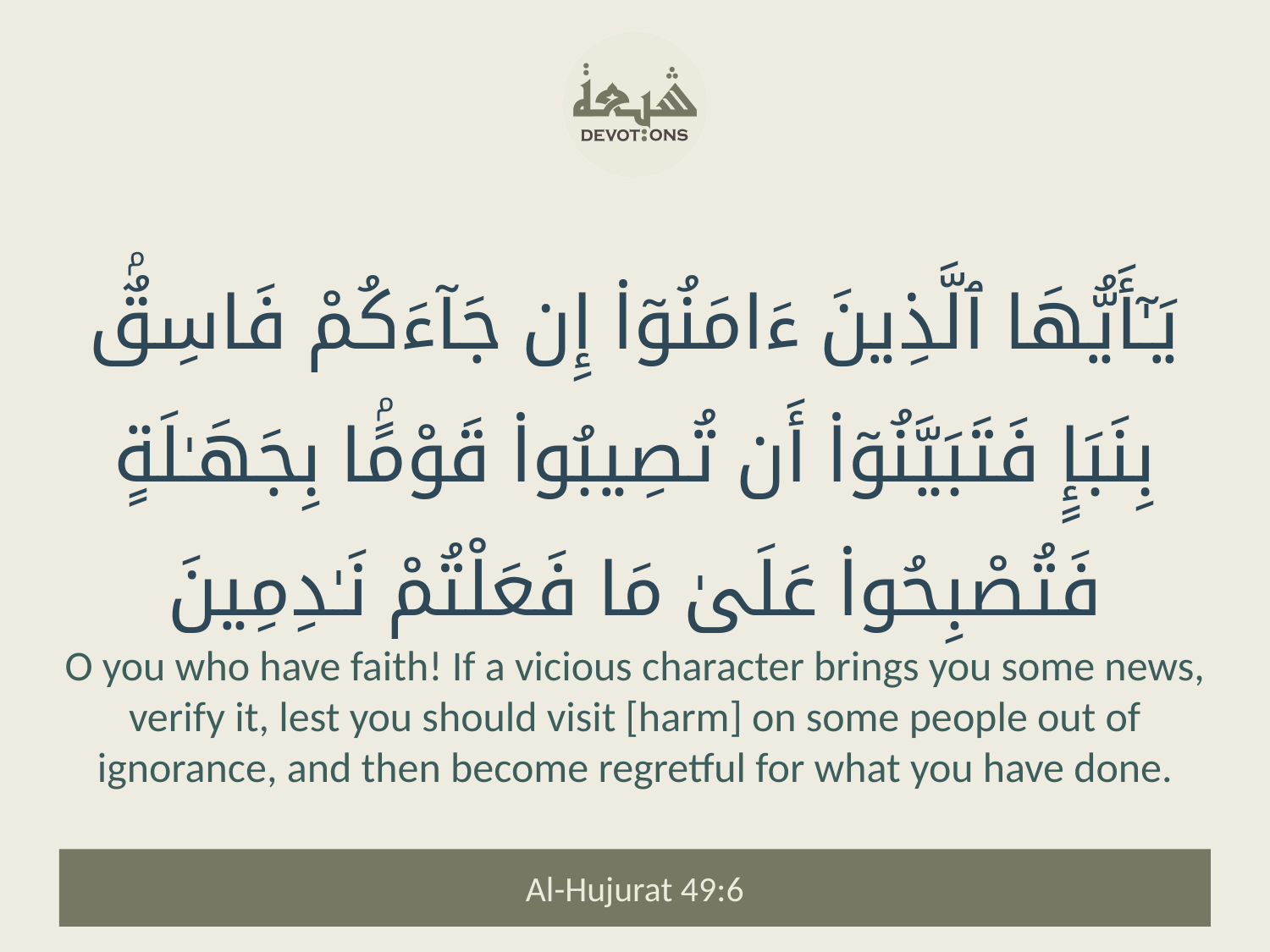

يَـٰٓأَيُّهَا ٱلَّذِينَ ءَامَنُوٓا۟ إِن جَآءَكُمْ فَاسِقٌۢ بِنَبَإٍ فَتَبَيَّنُوٓا۟ أَن تُصِيبُوا۟ قَوْمًۢا بِجَهَـٰلَةٍ فَتُصْبِحُوا۟ عَلَىٰ مَا فَعَلْتُمْ نَـٰدِمِينَ
O you who have faith! If a vicious character brings you some news, verify it, lest you should visit [harm] on some people out of ignorance, and then become regretful for what you have done.
Al-Hujurat 49:6